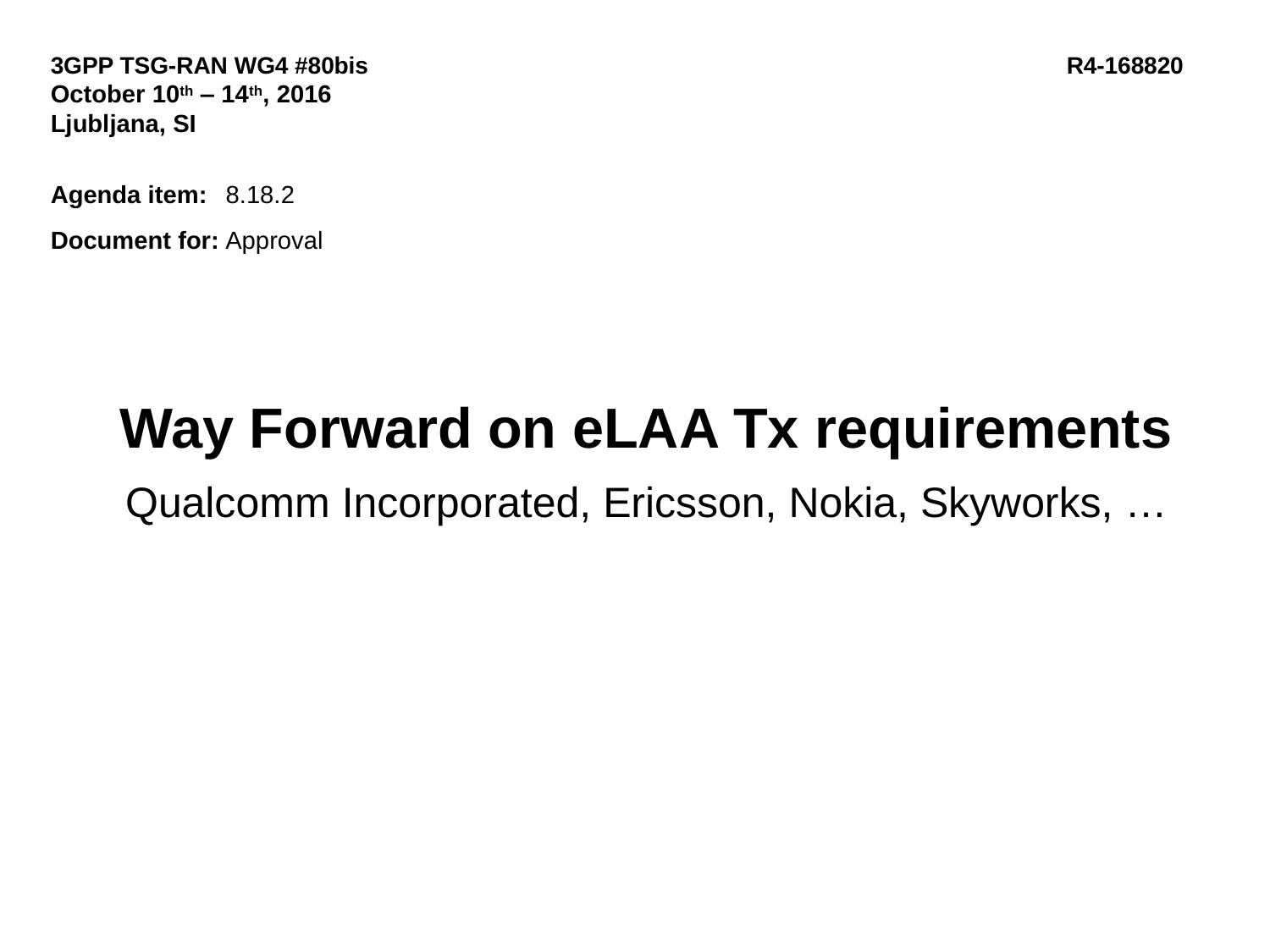

3GPP TSG-RAN WG4 #80bis				R4-168820
October 10th ‒ 14th, 2016
Ljubljana, SI
Agenda item:	8.18.2
Document for:	Approval
Way Forward on eLAA Tx requirements
Qualcomm Incorporated, Ericsson, Nokia, Skyworks, …